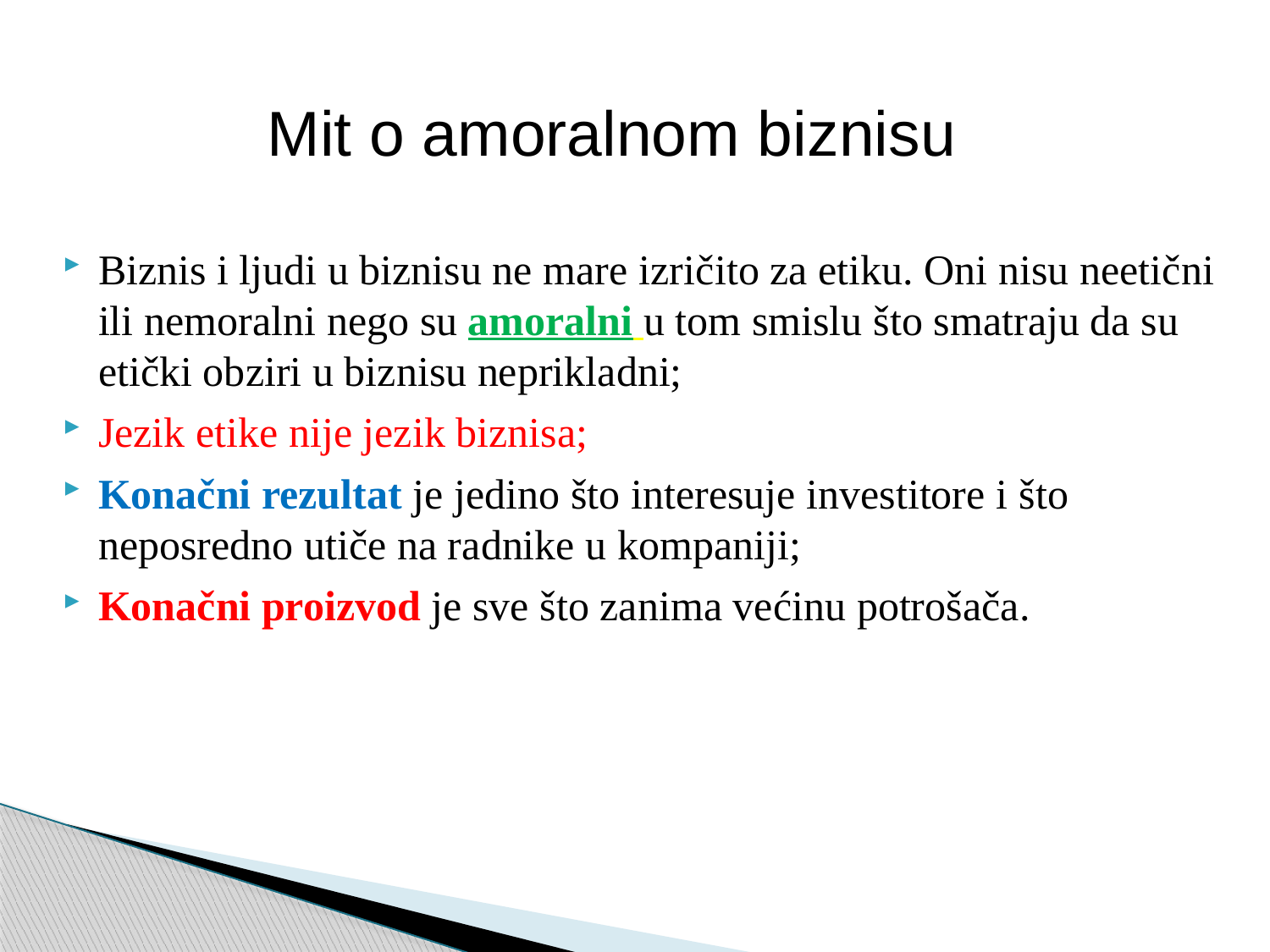

Mit o amoralnom biznisu
Biznis i ljudi u biznisu ne mare izričito za etiku. Oni nisu neetični ili nemoralni nego su amoralni u tom smislu što smatraju da su etički obziri u biznisu neprikladni;
Jezik etike nije jezik biznisa;
Konačni rezultat je jedino što interesuje investitore i što neposredno utiče na radnike u kompaniji;
Konačni proizvod je sve što zanima većinu potrošača.